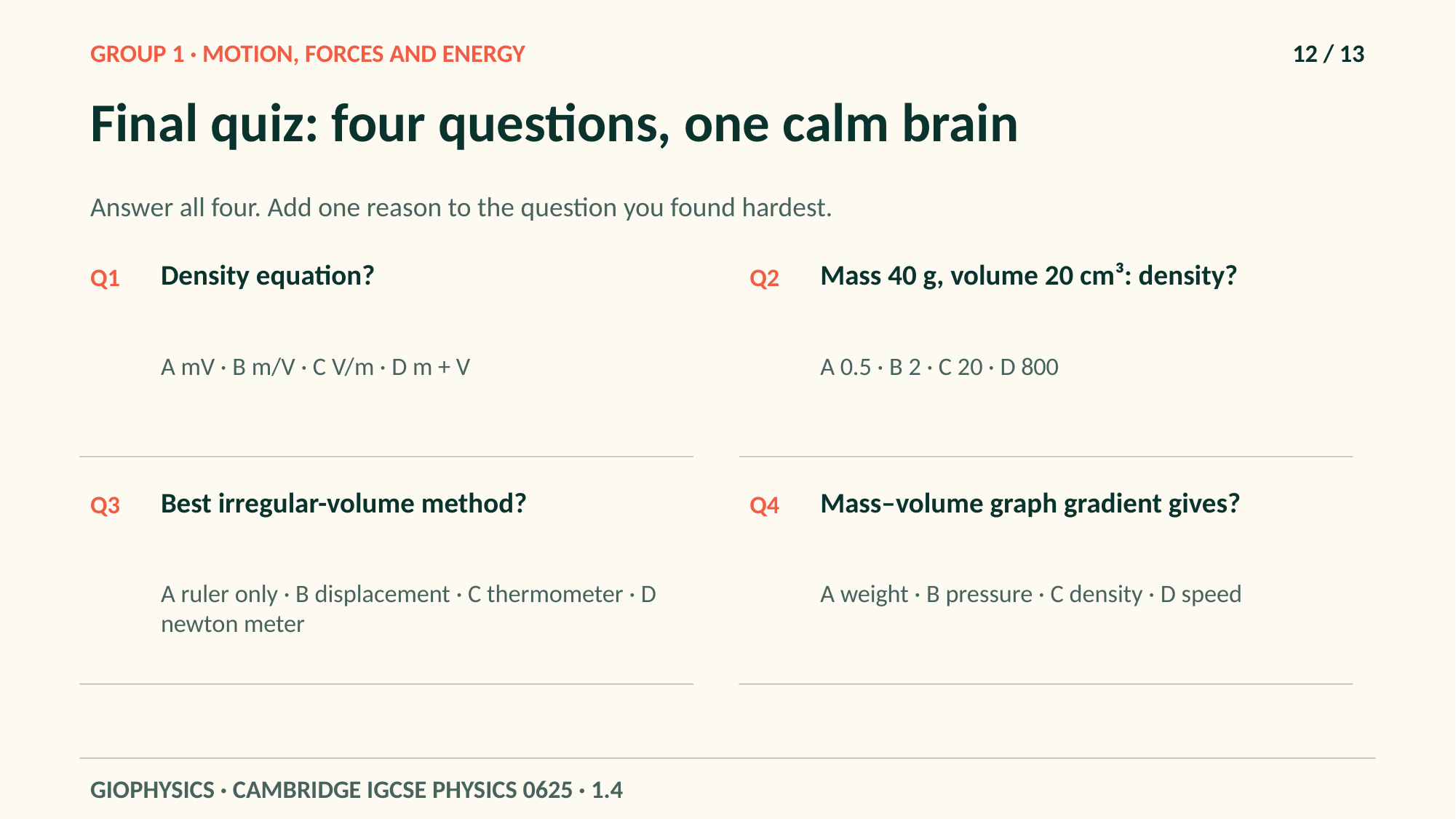

GROUP 1 · MOTION, FORCES AND ENERGY
12 / 13
Final quiz: four questions, one calm brain
Answer all four. Add one reason to the question you found hardest.
Density equation?
Mass 40 g, volume 20 cm³: density?
Q1
Q2
A mV · B m/V · C V/m · D m + V
A 0.5 · B 2 · C 20 · D 800

Best irregular-volume method?
Mass–volume graph gradient gives?
Q3
Q4
A ruler only · B displacement · C thermometer · D newton meter
A weight · B pressure · C density · D speed

GIOPHYSICS · CAMBRIDGE IGCSE PHYSICS 0625 · 1.4